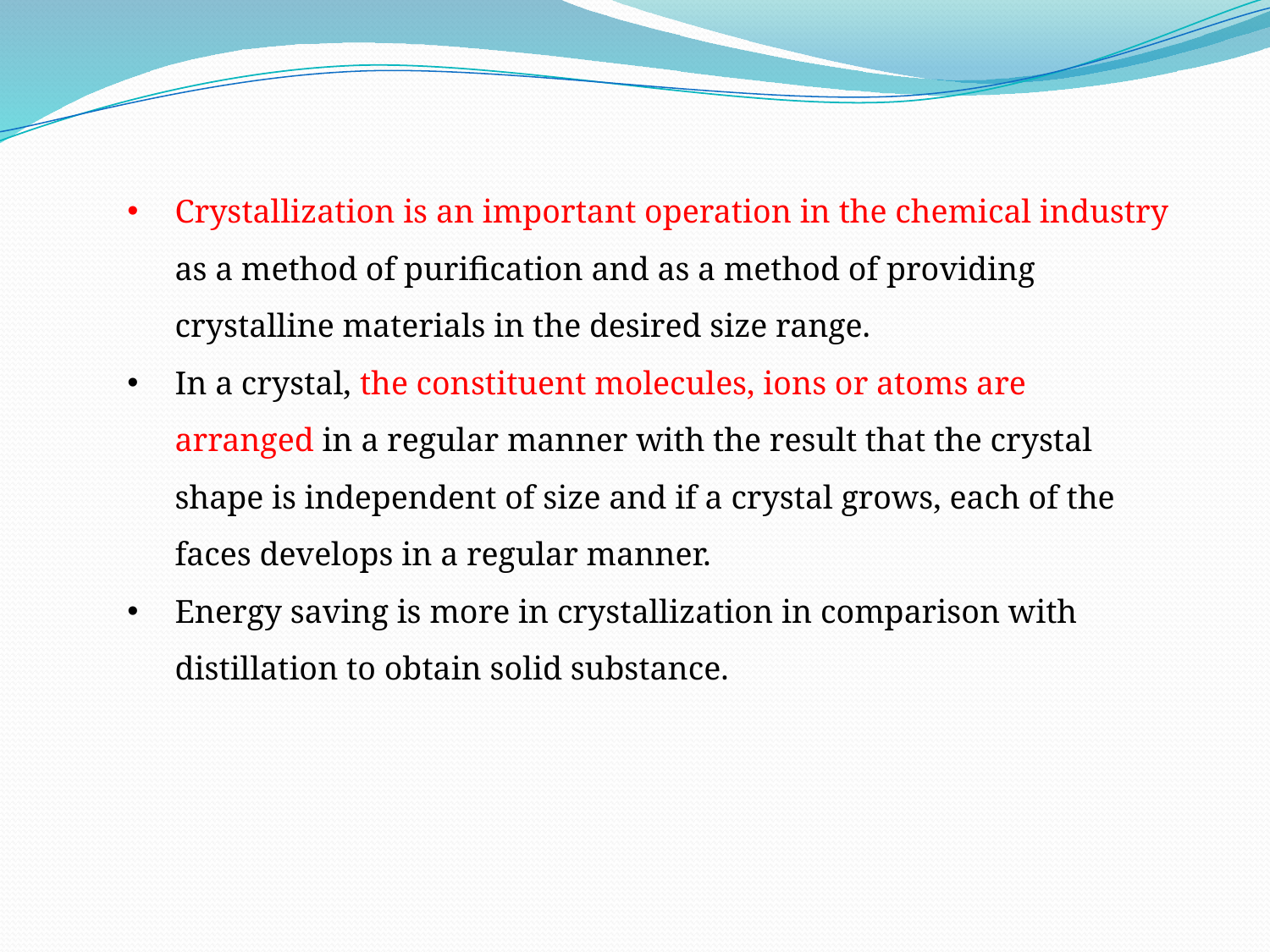

Crystallization is an important operation in the chemical industry as a method of purification and as a method of providing crystalline materials in the desired size range.
In a crystal, the constituent molecules, ions or atoms are arranged in a regular manner with the result that the crystal shape is independent of size and if a crystal grows, each of the faces develops in a regular manner.
Energy saving is more in crystallization in comparison with distillation to obtain solid substance.